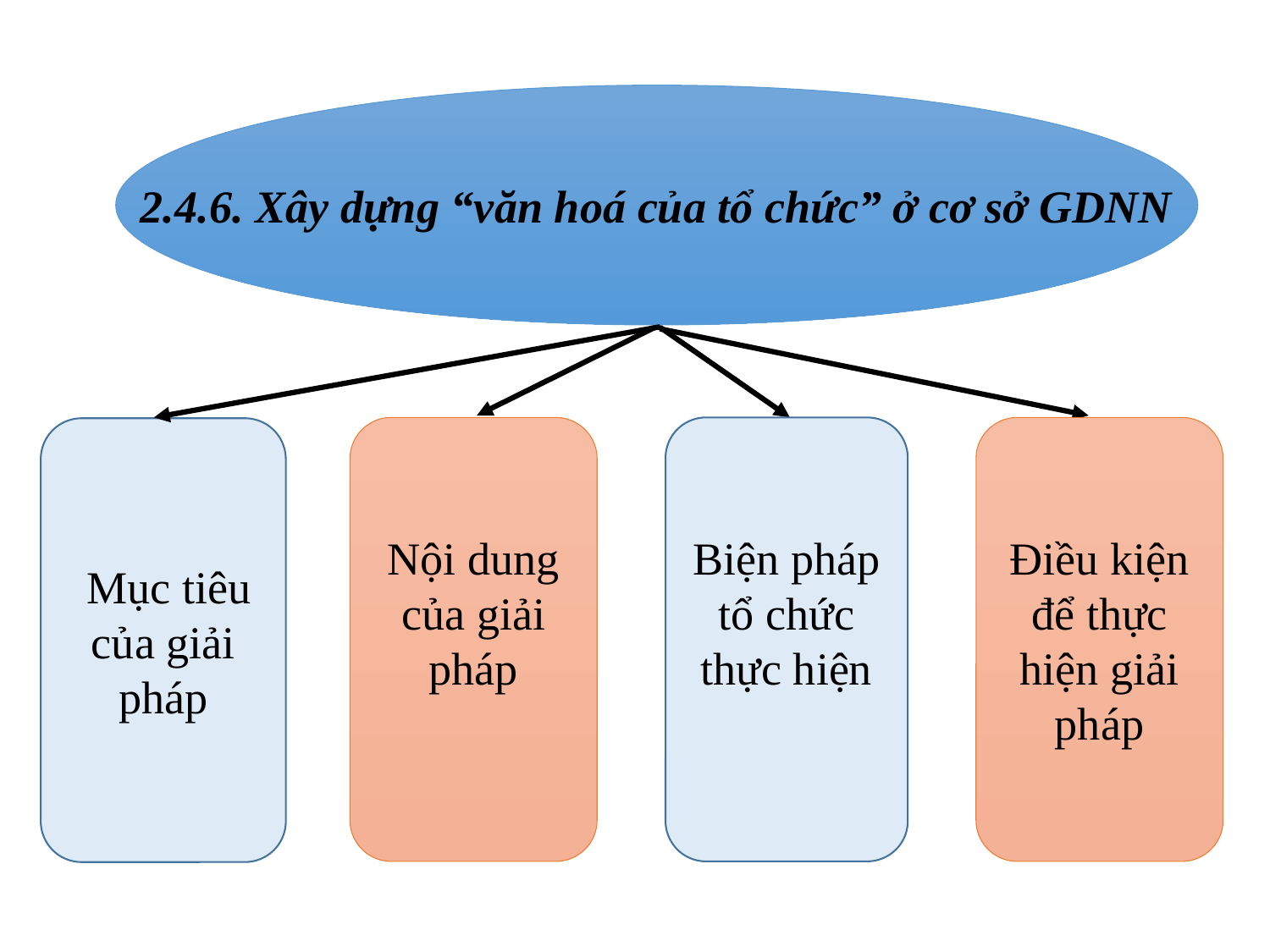

2.4.6. Xây dựng “văn hoá của tổ chức” ở cơ sở GDNN

Nội dung của giải pháp

Điều kiện để thực hiện giải pháp
Biện pháp tổ chức thực hiện

 Mục tiêu của giải pháp